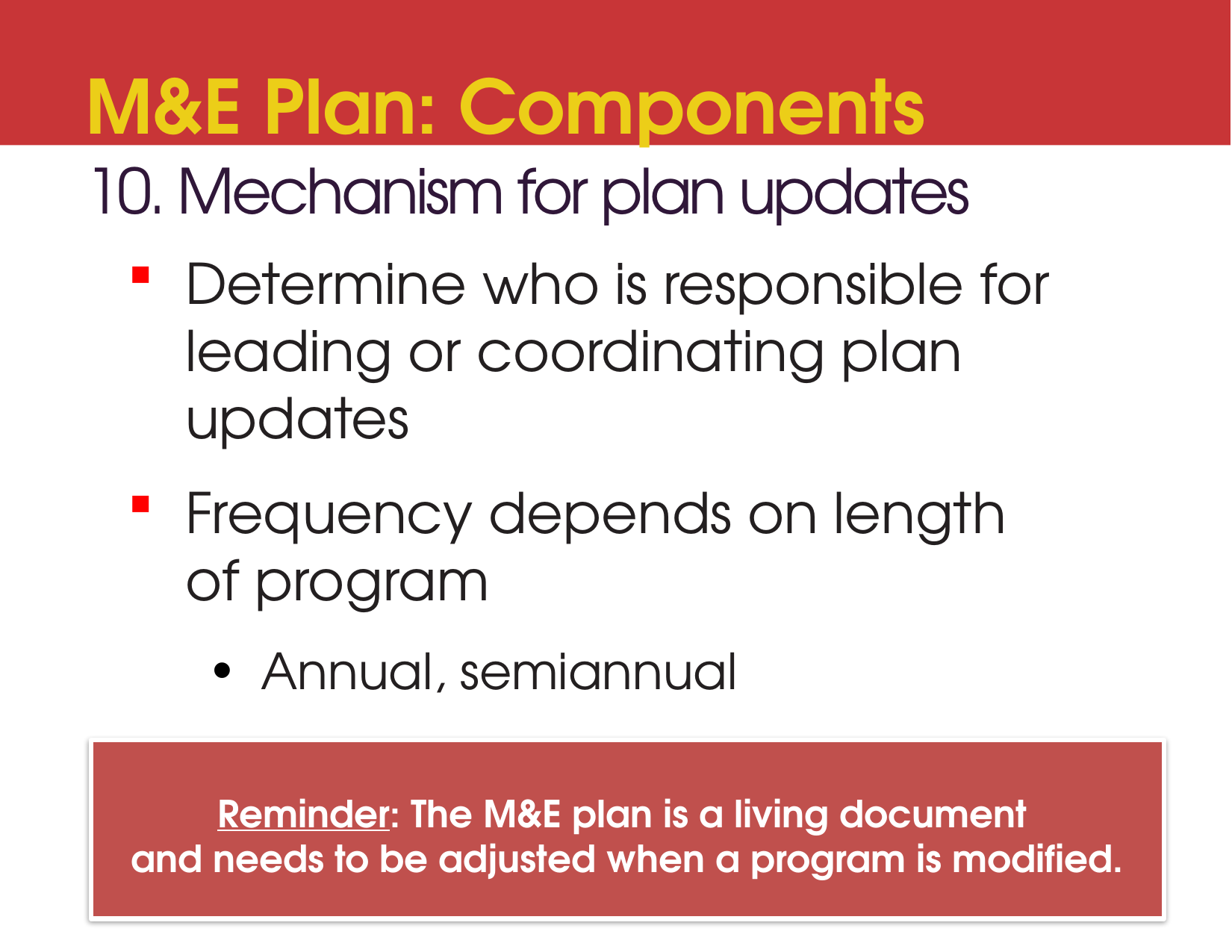

# M&E Plan: Components 10. Mechanism for plan updates
Determine who is responsible for leading or coordinating plan updates
Frequency depends on length
of program
Annual, semiannual

Reminder: The M&E plan is a living document
and needs to be adjusted when a program is modified.